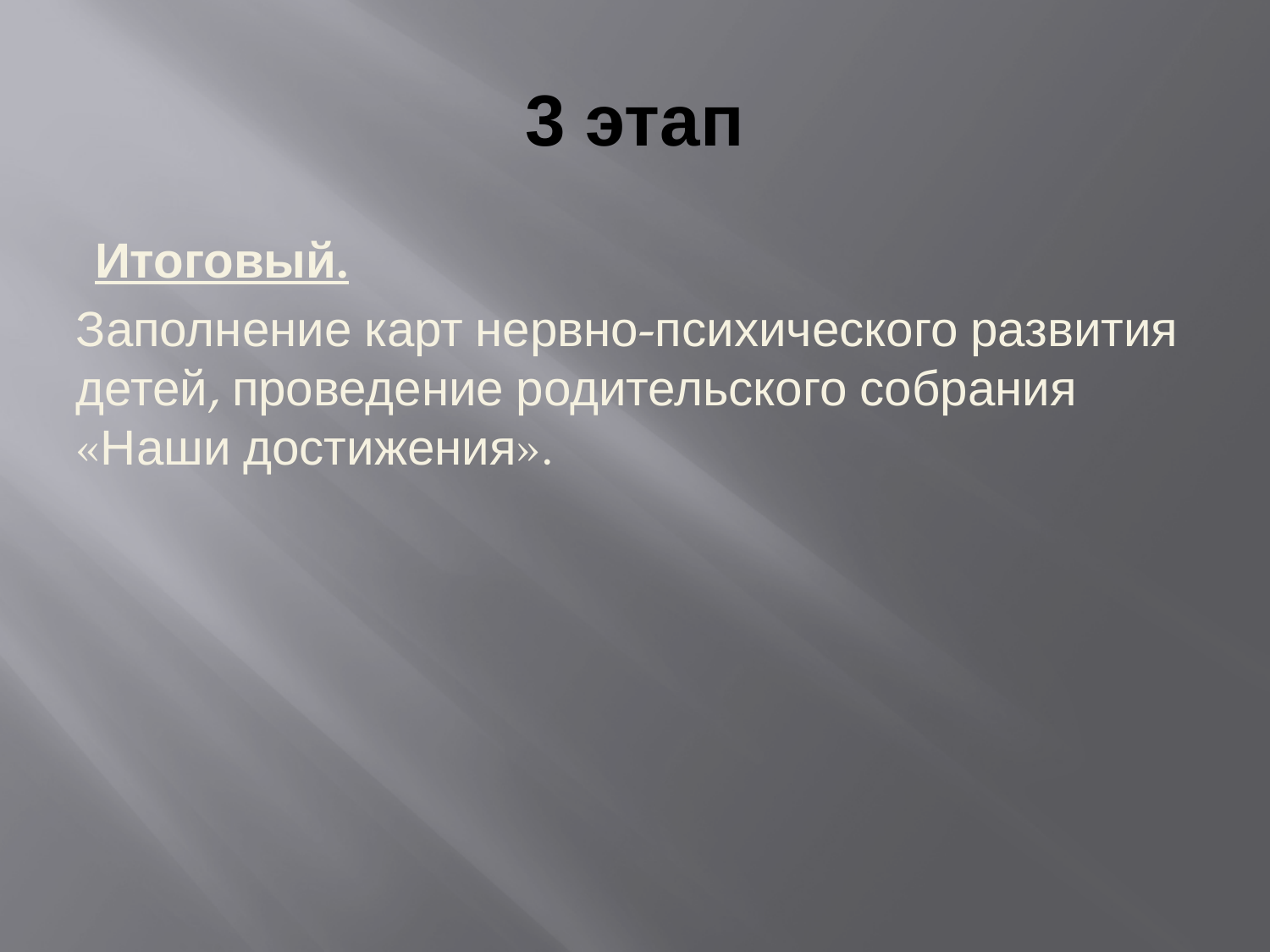

# 3 этап
Итоговый.
Заполнение карт нервно-психического развития детей, проведение родительского собрания «Наши достижения».